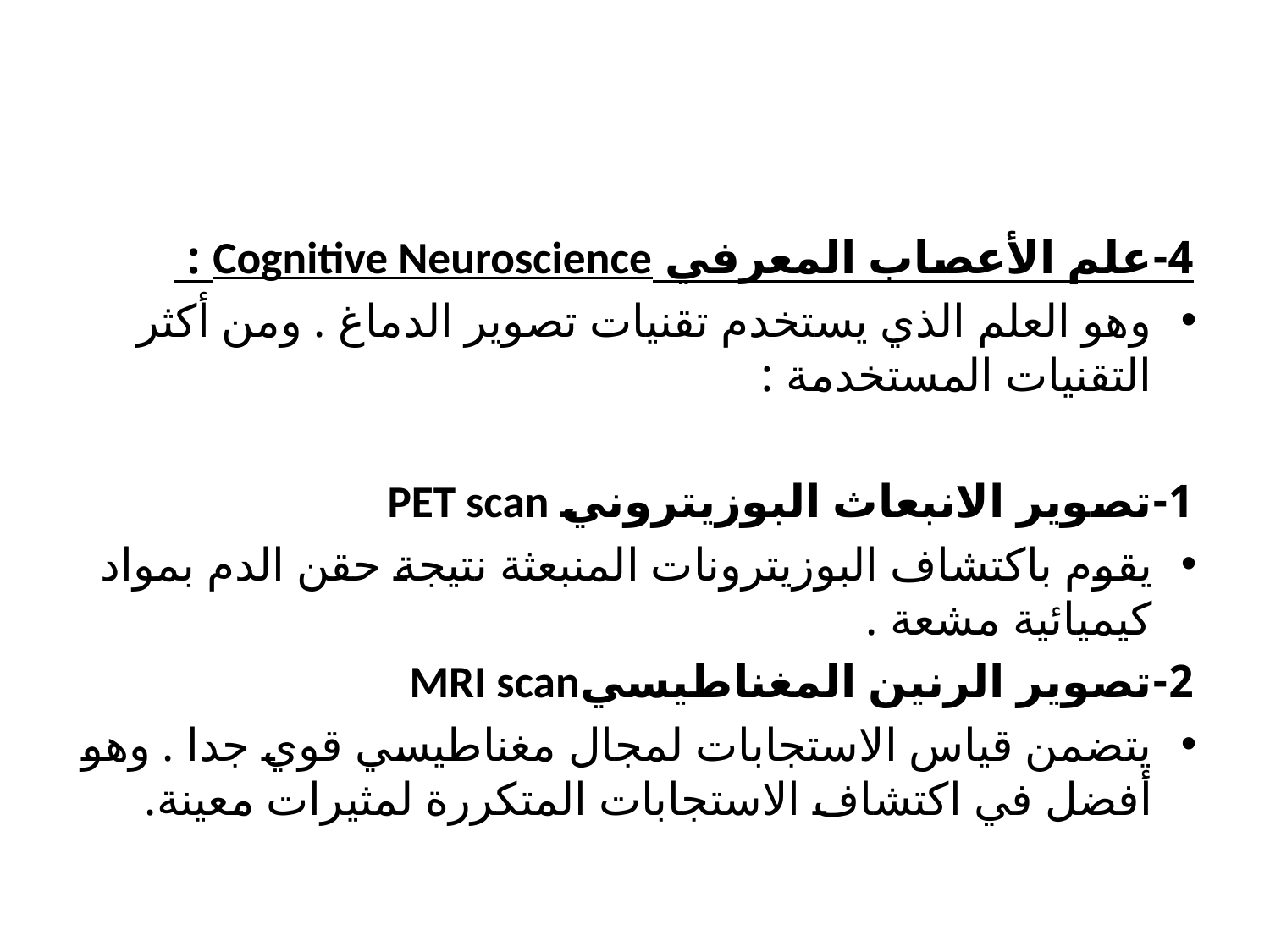

#
4-علم الأعصاب المعرفي Cognitive Neuroscience :
وهو العلم الذي يستخدم تقنيات تصوير الدماغ . ومن أكثر التقنيات المستخدمة :

1-تصوير الانبعاث البوزيتروني PET scan
يقوم باكتشاف البوزيترونات المنبعثة نتيجة حقن الدم بمواد كيميائية مشعة .
2-تصوير الرنين المغناطيسيMRI scan
يتضمن قياس الاستجابات لمجال مغناطيسي قوي جدا . وهو أفضل في اكتشاف الاستجابات المتكررة لمثيرات معينة.